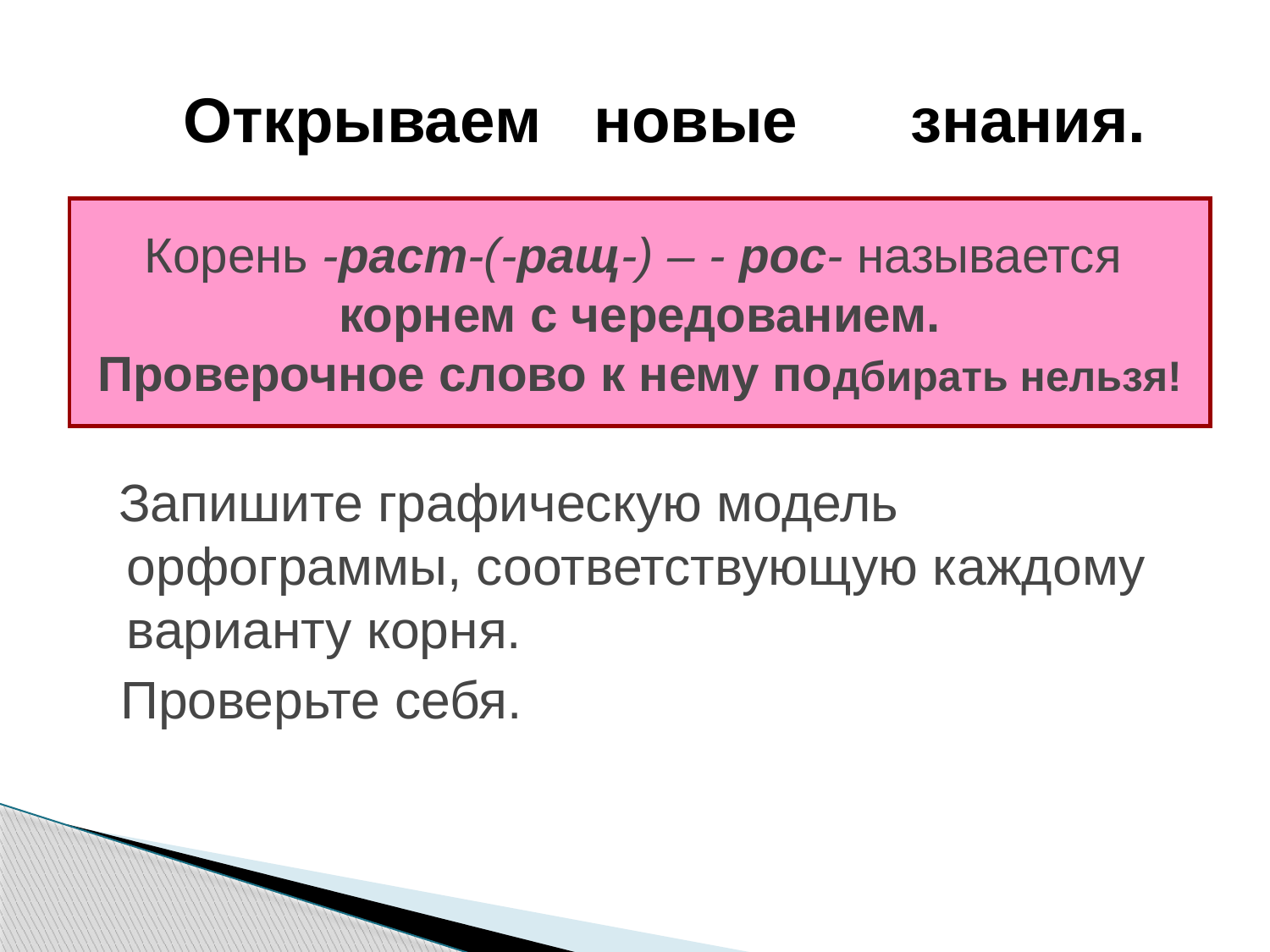

# Открываем   новые      			знания.
Корень -раст-(-ращ-) – - рос- называется
корнем с чередованием.
Проверочное слово к нему подбирать нельзя!

  Запишите графическую модель орфограммы, соответствующую каждому варианту корня.
  Проверьте себя.